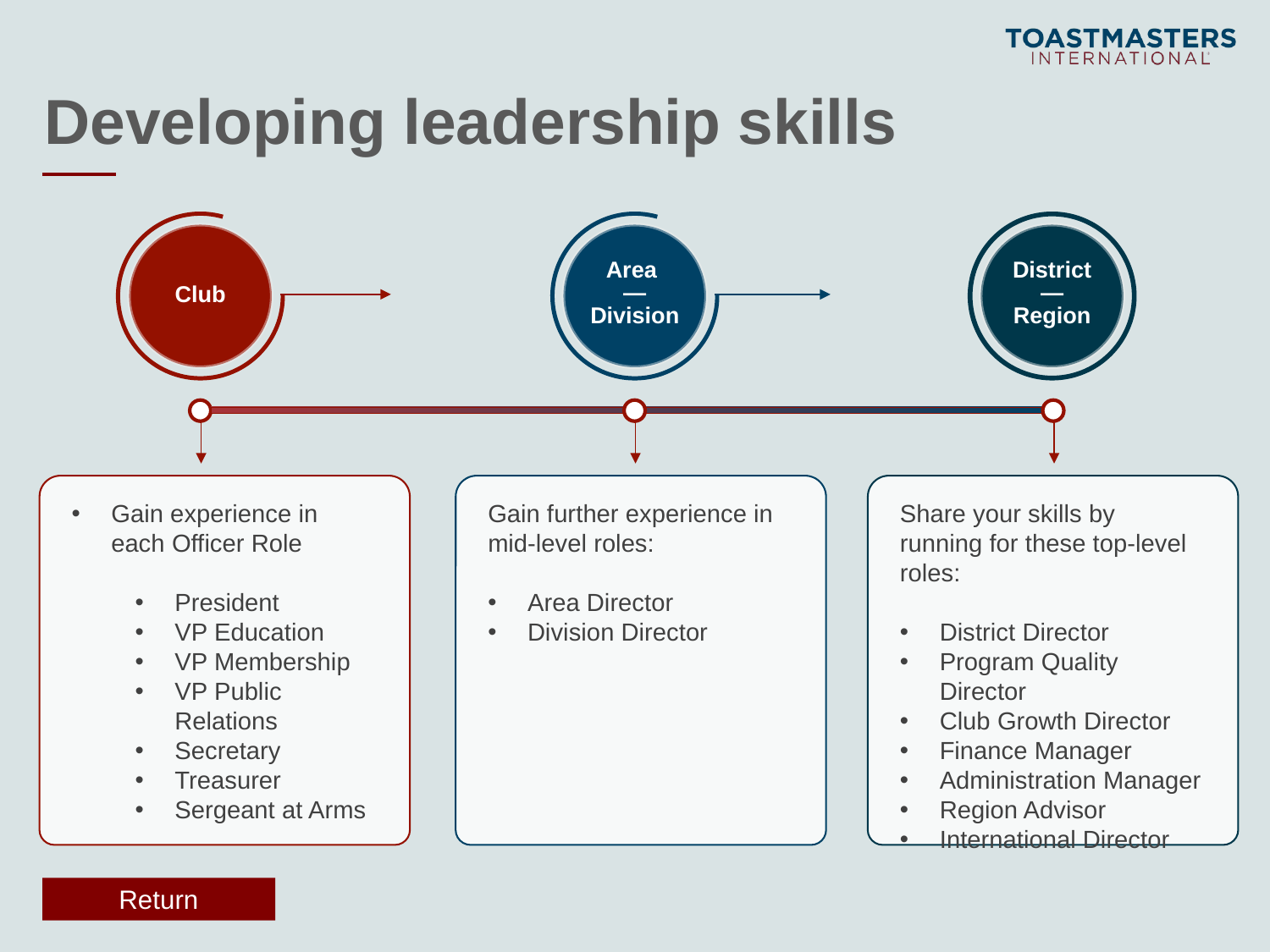

# Developing leadership skills

Club

Area
—
Division

District
—
Region

Gain experience in each Officer Role

President
VP Education
VP Membership
VP Public Relations
Secretary
Treasurer
Sergeant at Arms
Gain further experience in mid-level roles:
Area Director
Division Director
Share your skills by running for these top-level roles:
District Director
Program Quality Director
Club Growth Director
Finance Manager
Administration Manager
Region Advisor
International Director

Return